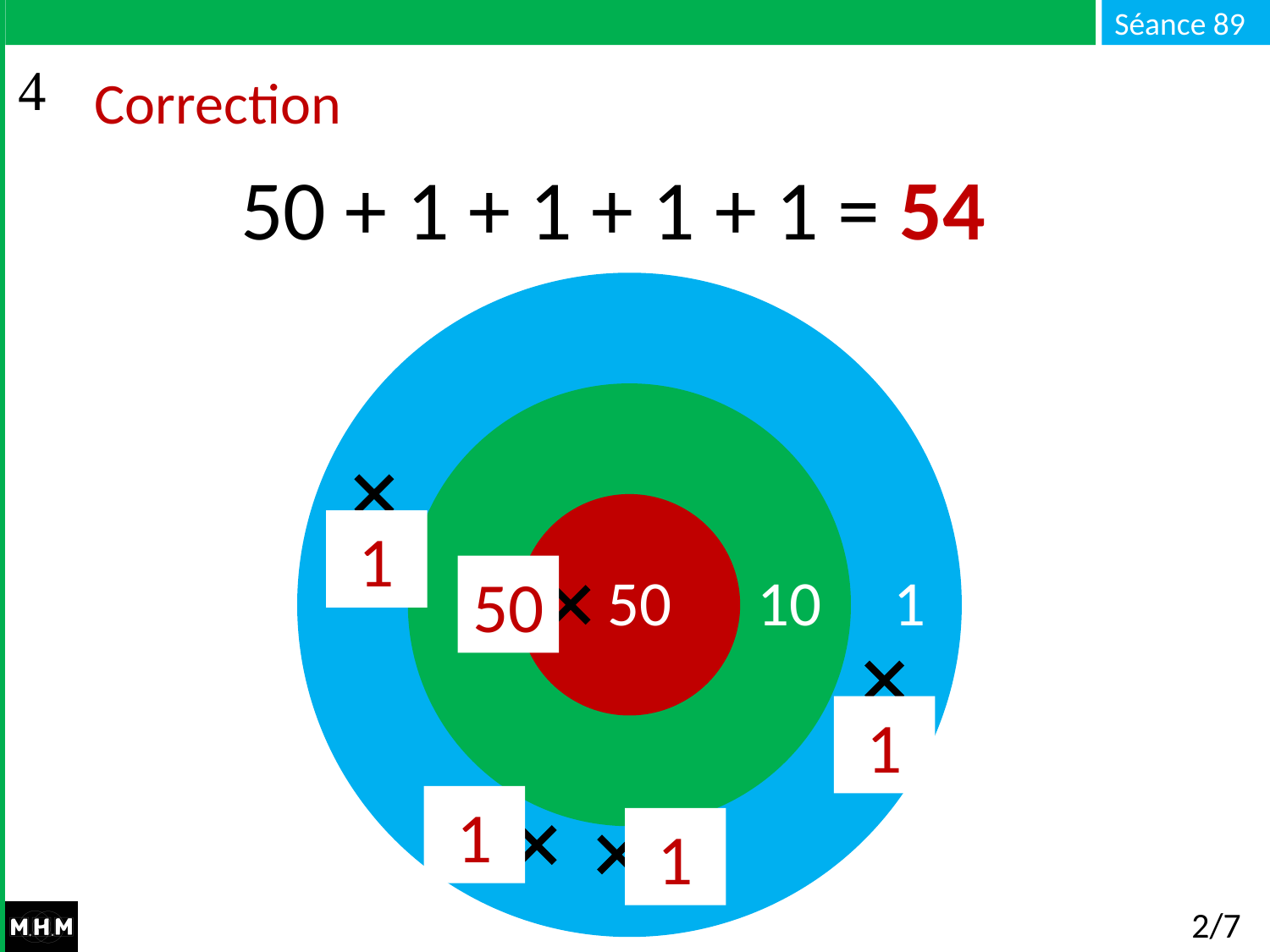

# Correction
50 + 1 + 1 + 1 + 1 = 54

1
50
50      10     1

1
1
1

2/7